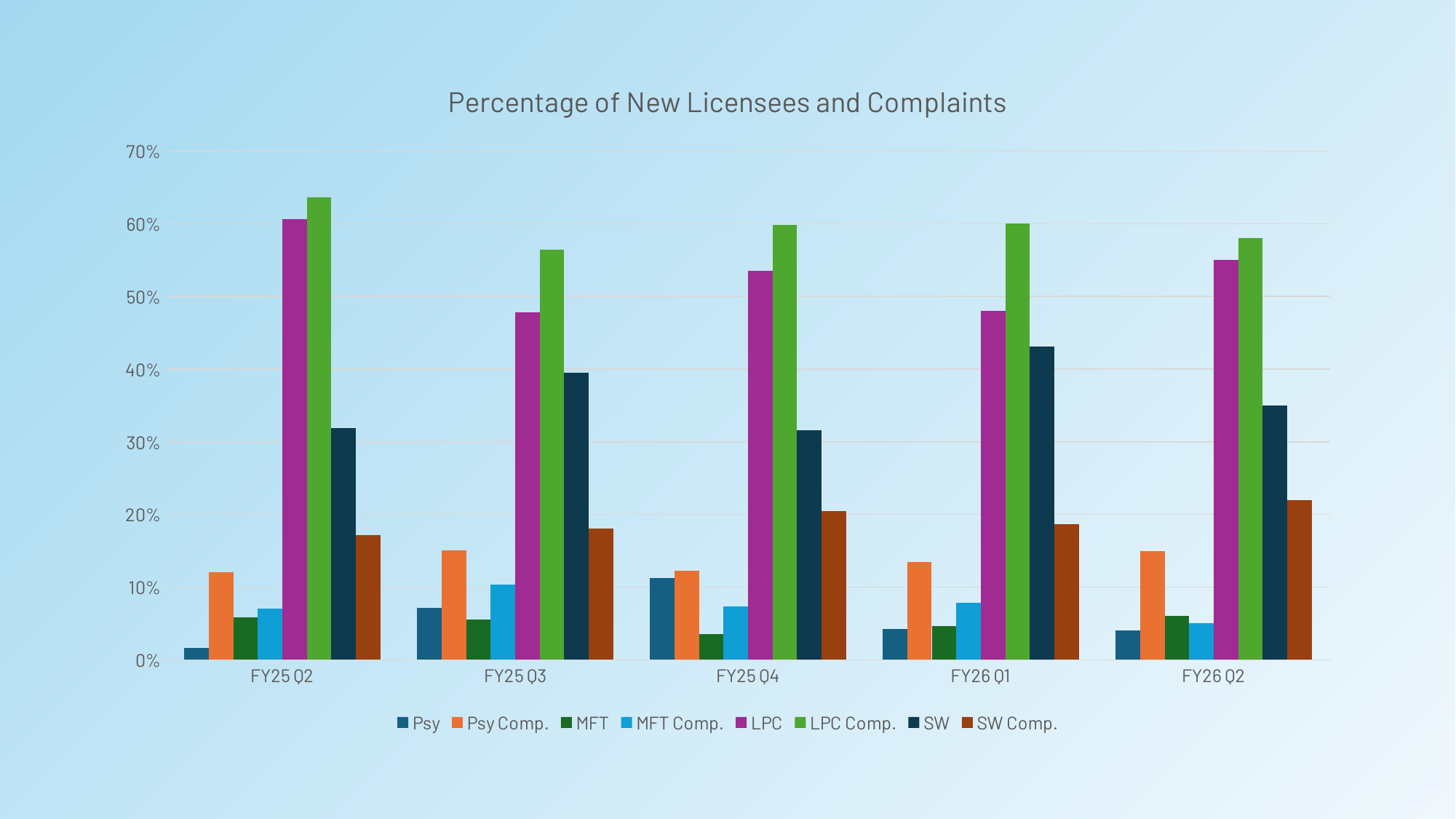

### Chart: Percentage of New Licensees and Complaints

| Category | Psy | Psy Comp. | MFT | MFT Comp. | LPC | LPC Comp. | SW | SW Comp. |
|---|---|---|---|---|---|---|---|---|
| FY25 Q2 | 0.01647875108412836 | 0.12101910828025478 | 0.058109280138768434 | 0.07006369426751592 | 0.606244579358196 | 0.6369426751592356 | 0.3191673894189072 | 0.17197452229299362 |
| FY25 Q3 | 0.07142857142857142 | 0.15086206896551724 | 0.055279503105590065 | 0.10344827586206896 | 0.4782608695652174 | 0.5646551724137931 | 0.3950310559006211 | 0.1810344827586207 |
| FY25 Q4 | 0.1122961104140527 | 0.12295081967213115 | 0.035759096612296114 | 0.07377049180327869 | 0.5357590966122961 | 0.5983606557377049 | 0.3161856963613551 | 0.20491803278688525 |
| FY26 Q1 | 0.042523033309709427 | 0.13478260869565217 | 0.04677533664068037 | 0.0782608695652174 | 0.479801559177888 | 0.6 | 0.43090007087172216 | 0.18695652173913044 |
| FY26 Q2 | 0.04 | 0.15 | 0.06 | 0.05 | 0.55 | 0.58 | 0.35 | 0.22 |